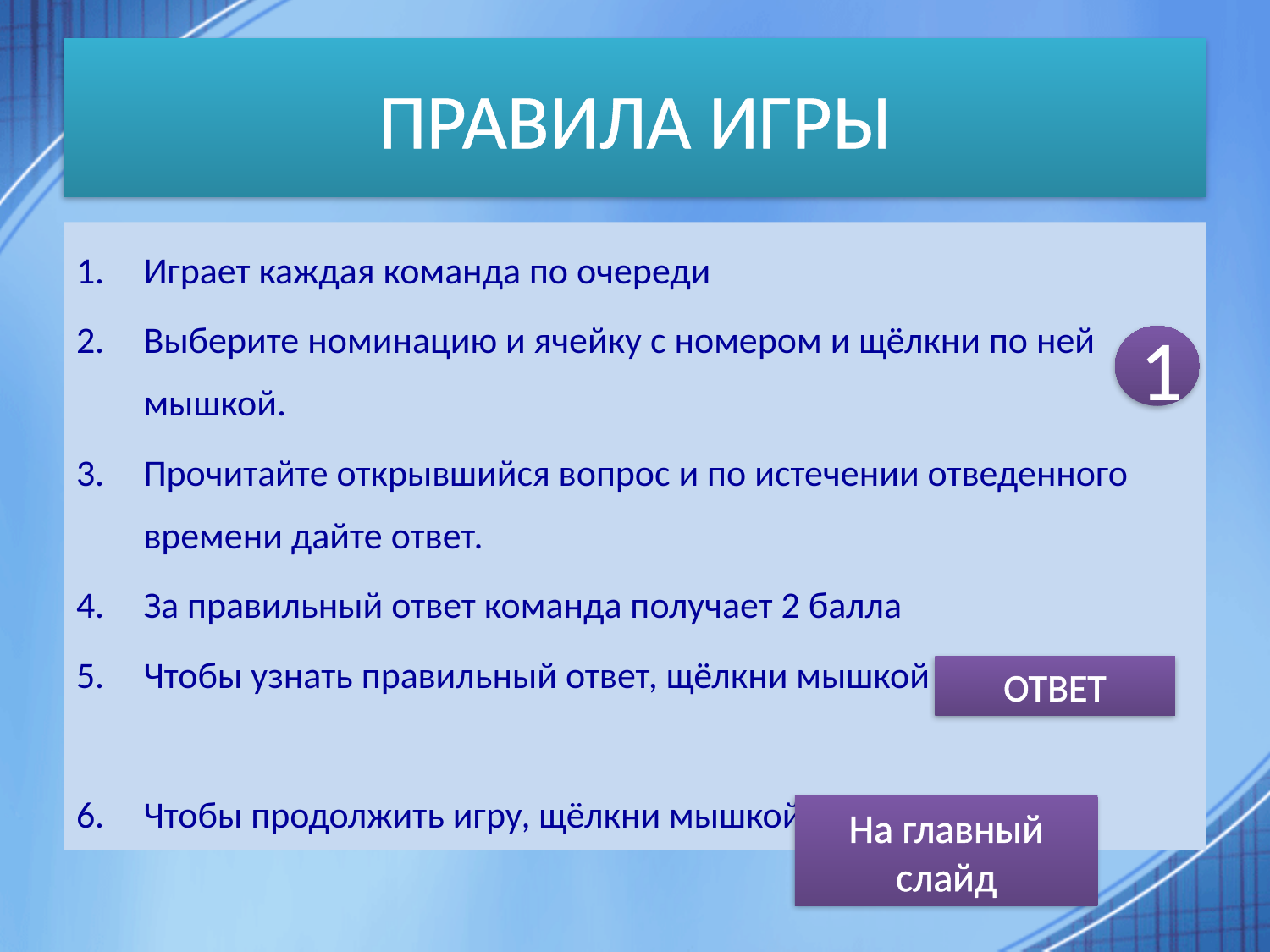

# ПРАВИЛА ИГРЫ
Играет каждая команда по очереди
Выберите номинацию и ячейку с номером и щёлкни по ней мышкой.
Прочитайте открывшийся вопрос и по истечении отведенного времени дайте ответ.
За правильный ответ команда получает 2 балла
Чтобы узнать правильный ответ, щёлкни мышкой по кнопке

Чтобы продолжить игру, щёлкни мышкой по кнопке

1
ОТВЕТ
На главный слайд